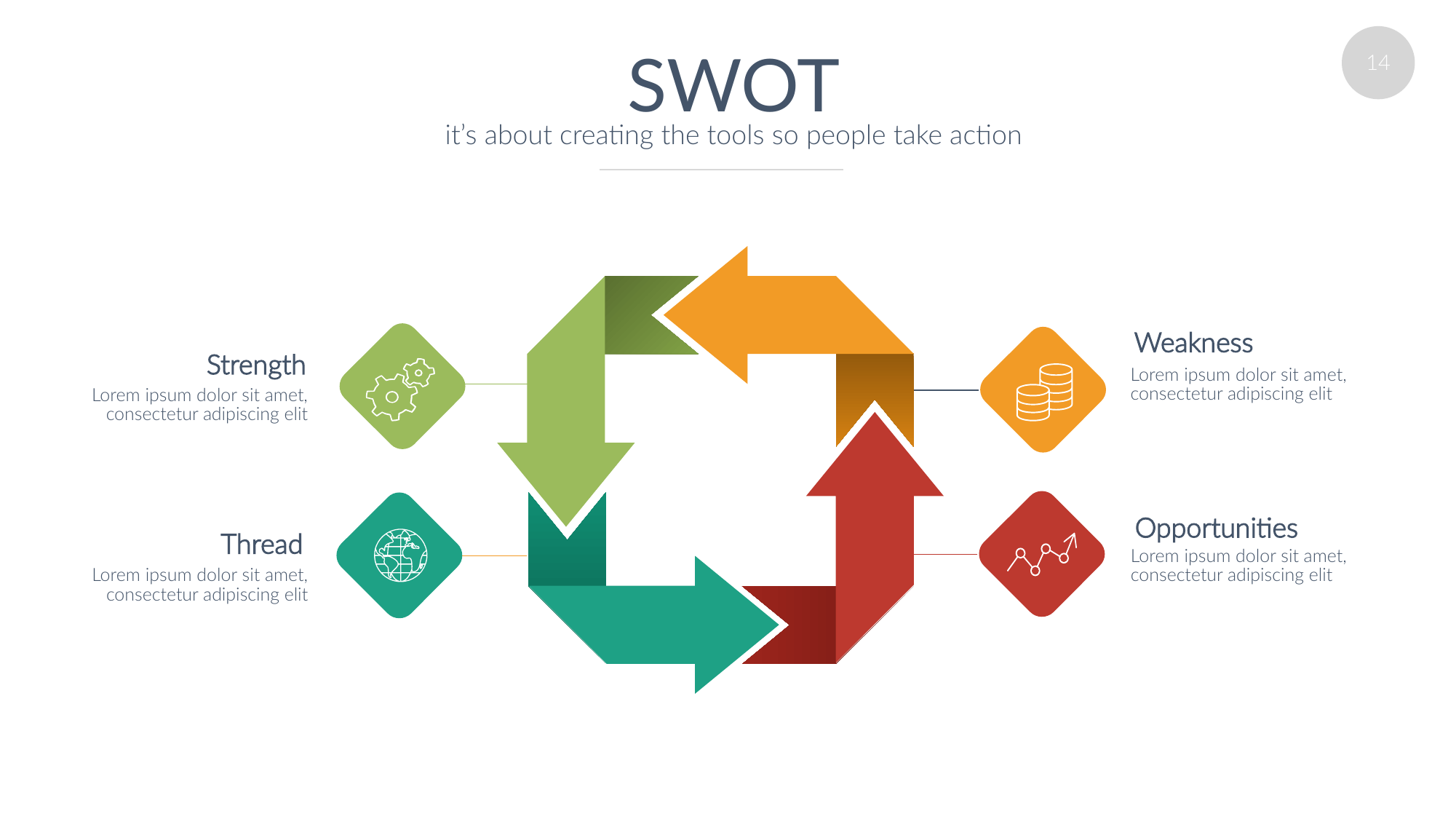

# SWOT
it’s about creating the tools so people take action

Weakness

Strength

Lorem ipsum dolor sit amet, consectetur adipiscing elit

Lorem ipsum dolor sit amet, consectetur adipiscing elit

Opportunities
Thread

Lorem ipsum dolor sit amet, consectetur adipiscing elit

Lorem ipsum dolor sit amet, consectetur adipiscing elit